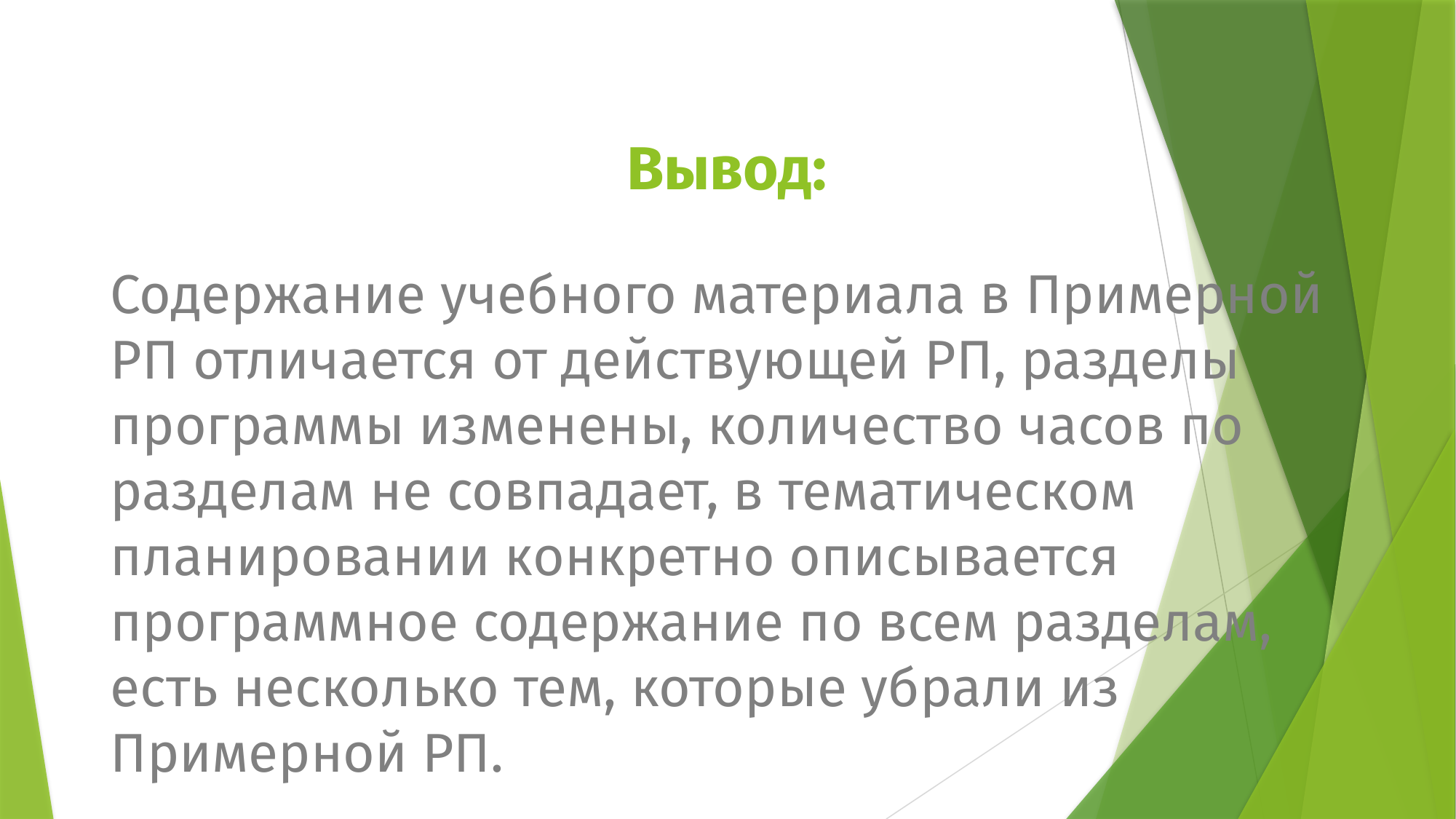

# Вывод:
Содержание учебного материала в Примерной РП отличается от действующей РП, разделы программы изменены, количество часов по разделам не совпадает, в тематическом планировании конкретно описывается программное содержание по всем разделам, есть несколько тем, которые убрали из Примерной РП.